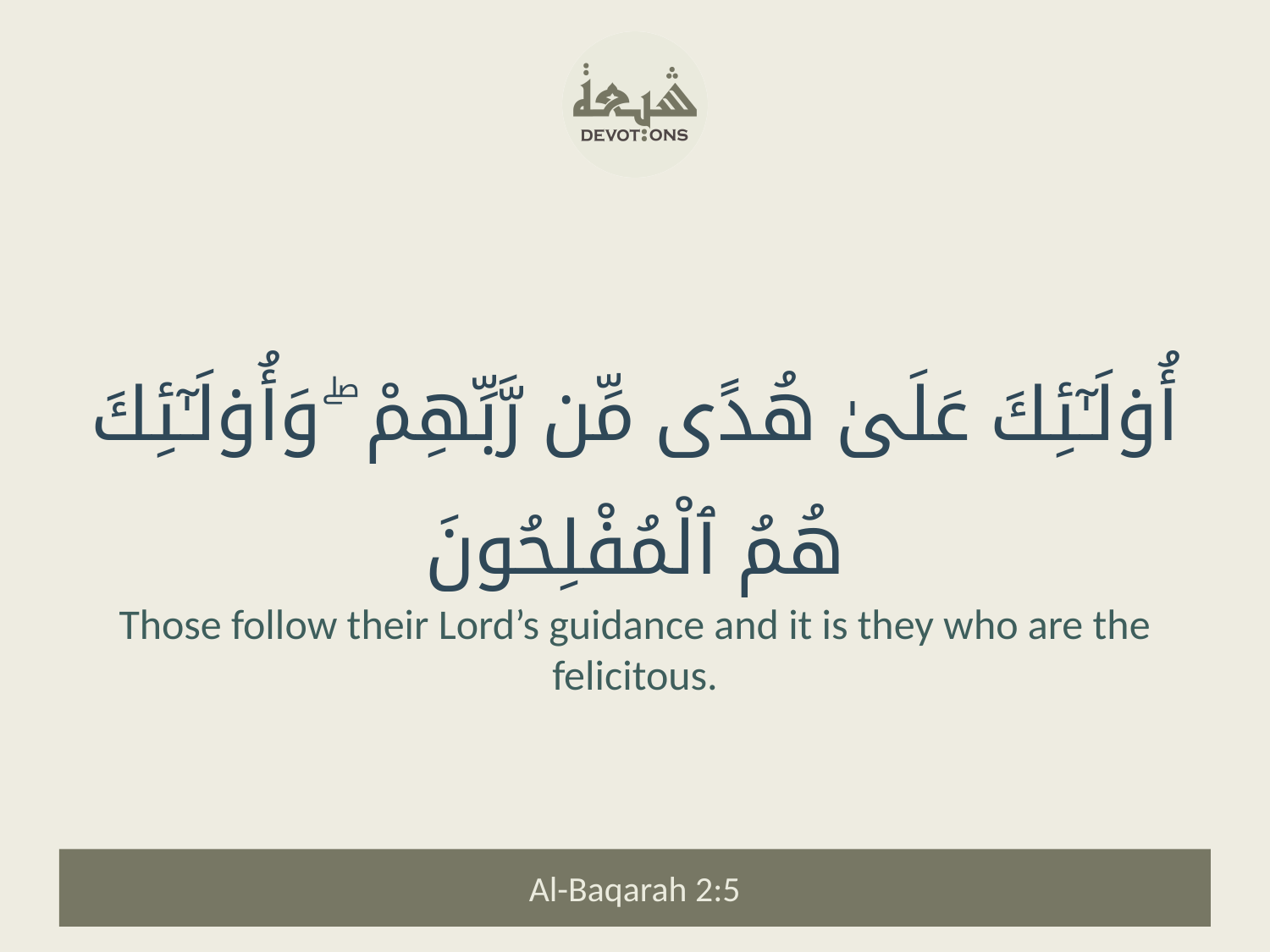

أُو۟لَـٰٓئِكَ عَلَىٰ هُدًى مِّن رَّبِّهِمْ ۖ وَأُو۟لَـٰٓئِكَ هُمُ ٱلْمُفْلِحُونَ
Those follow their Lord’s guidance and it is they who are the felicitous.
Al-Baqarah 2:5